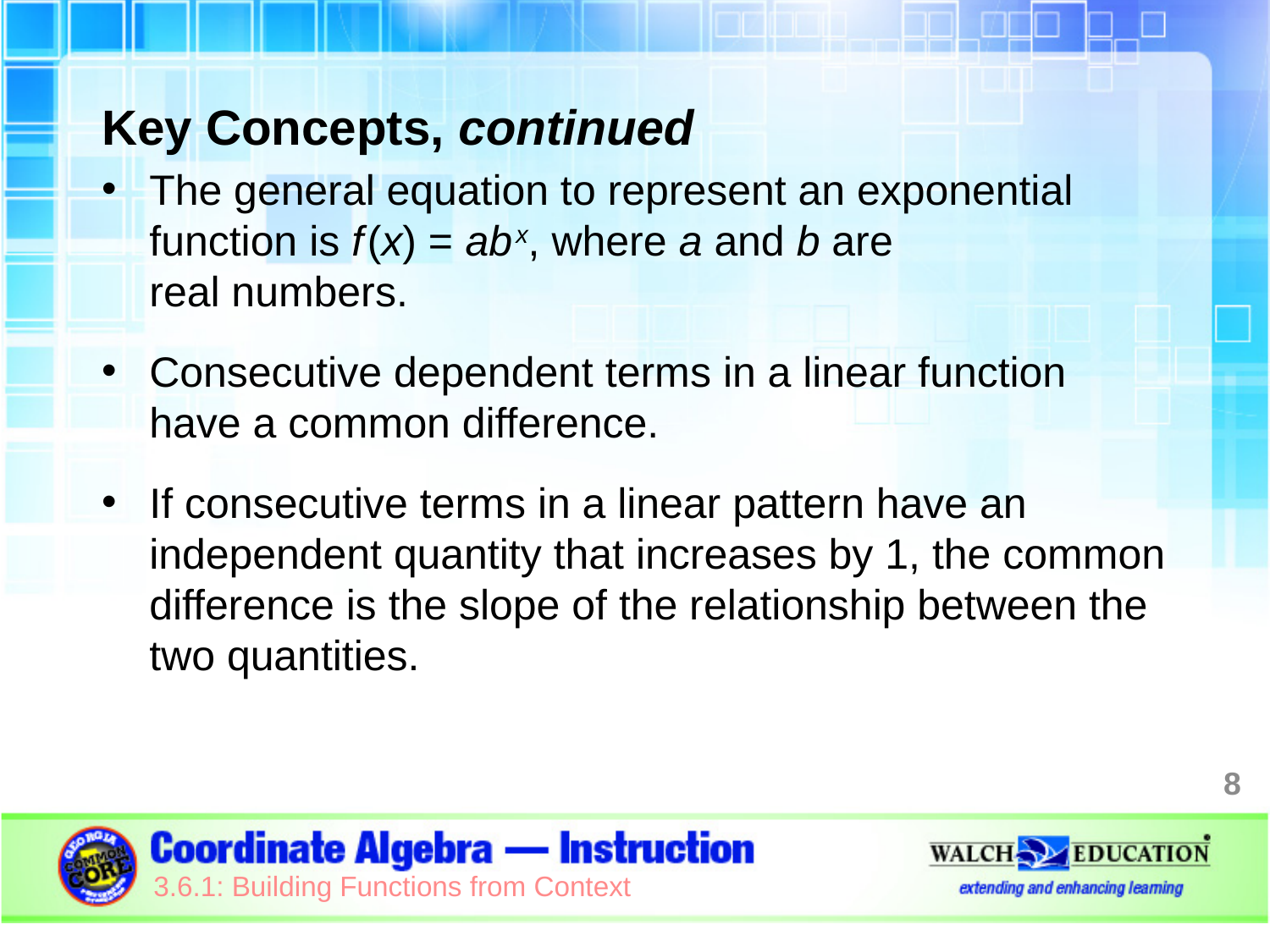

Key Concepts, continued
The general equation to represent an exponential function is f (x) = ab x, where a and b are
real numbers.
Consecutive dependent terms in a linear function have a common difference.
If consecutive terms in a linear pattern have an independent quantity that increases by 1, the common difference is the slope of the relationship between the two quantities.
8
3.6.1: Building Functions from Context